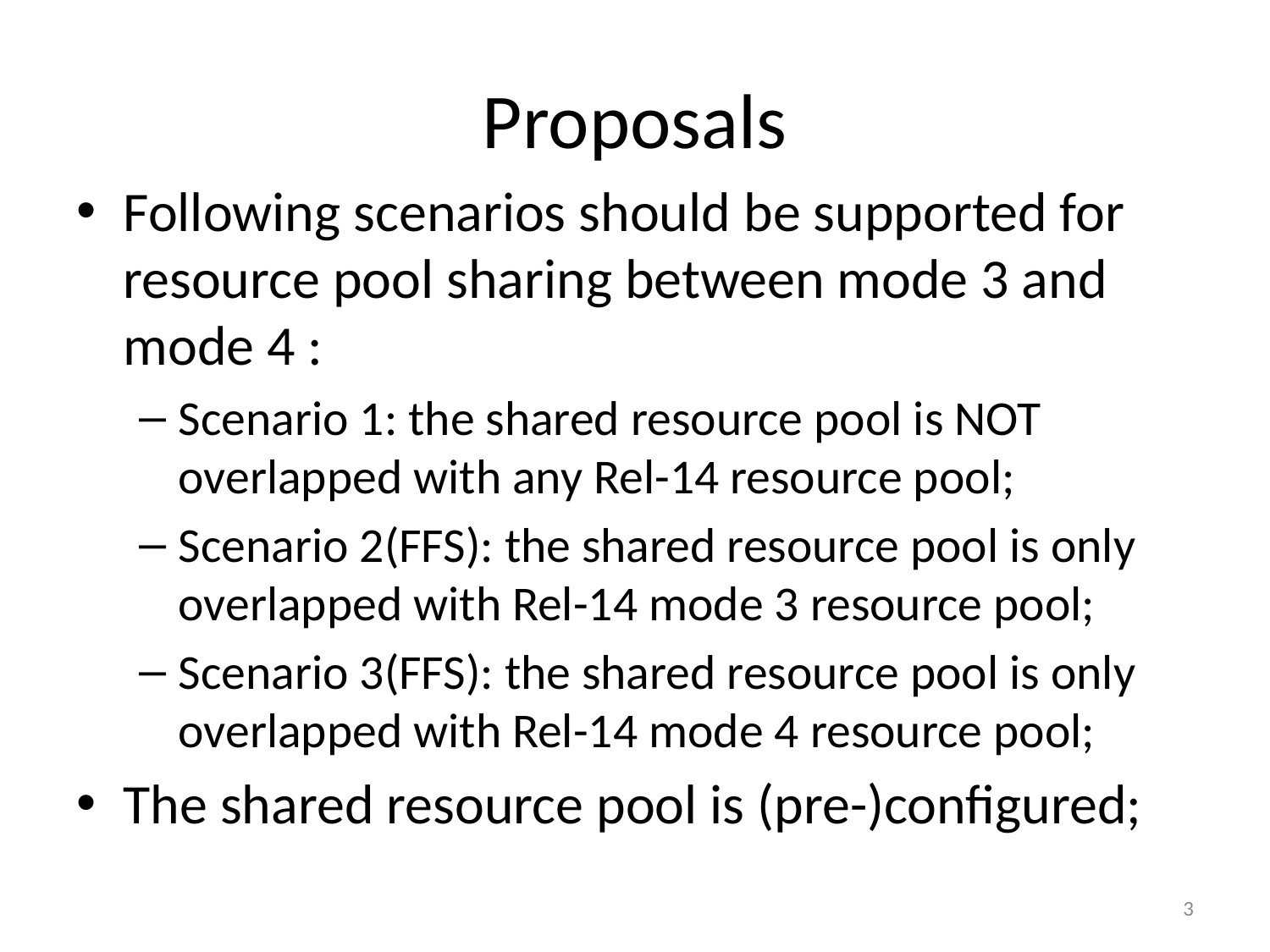

# Proposals
Following scenarios should be supported for resource pool sharing between mode 3 and mode 4 :
Scenario 1: the shared resource pool is NOT overlapped with any Rel-14 resource pool;
Scenario 2(FFS): the shared resource pool is only overlapped with Rel-14 mode 3 resource pool;
Scenario 3(FFS): the shared resource pool is only overlapped with Rel-14 mode 4 resource pool;
The shared resource pool is (pre-)configured;

3